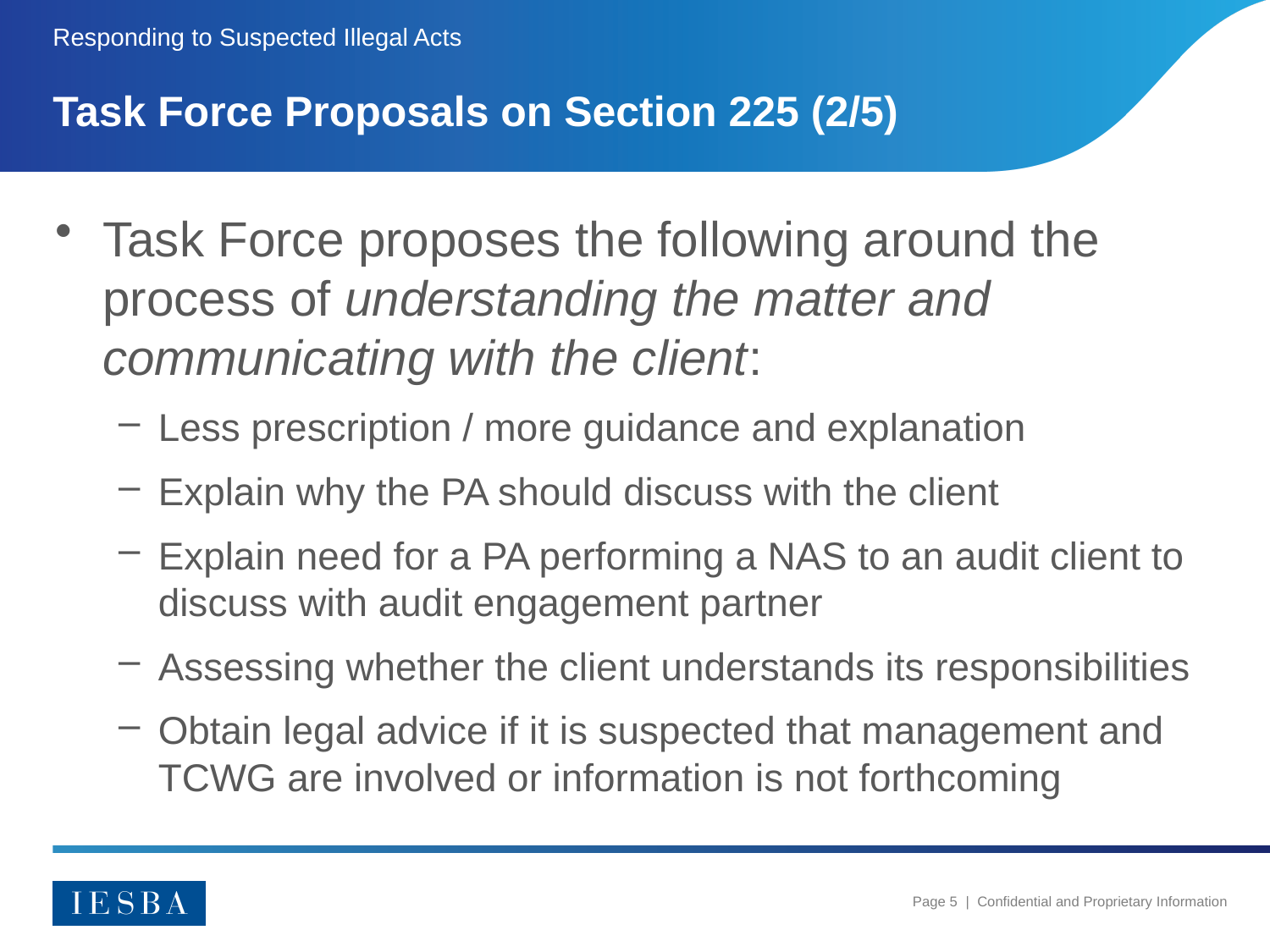

Responding to Suspected Illegal Acts

# Task Force Proposals on Section 225 (2/5)
Task Force proposes the following around the process of understanding the matter and communicating with the client:
Less prescription / more guidance and explanation
Explain why the PA should discuss with the client
Explain need for a PA performing a NAS to an audit client to discuss with audit engagement partner
Assessing whether the client understands its responsibilities
Obtain legal advice if it is suspected that management and TCWG are involved or information is not forthcoming